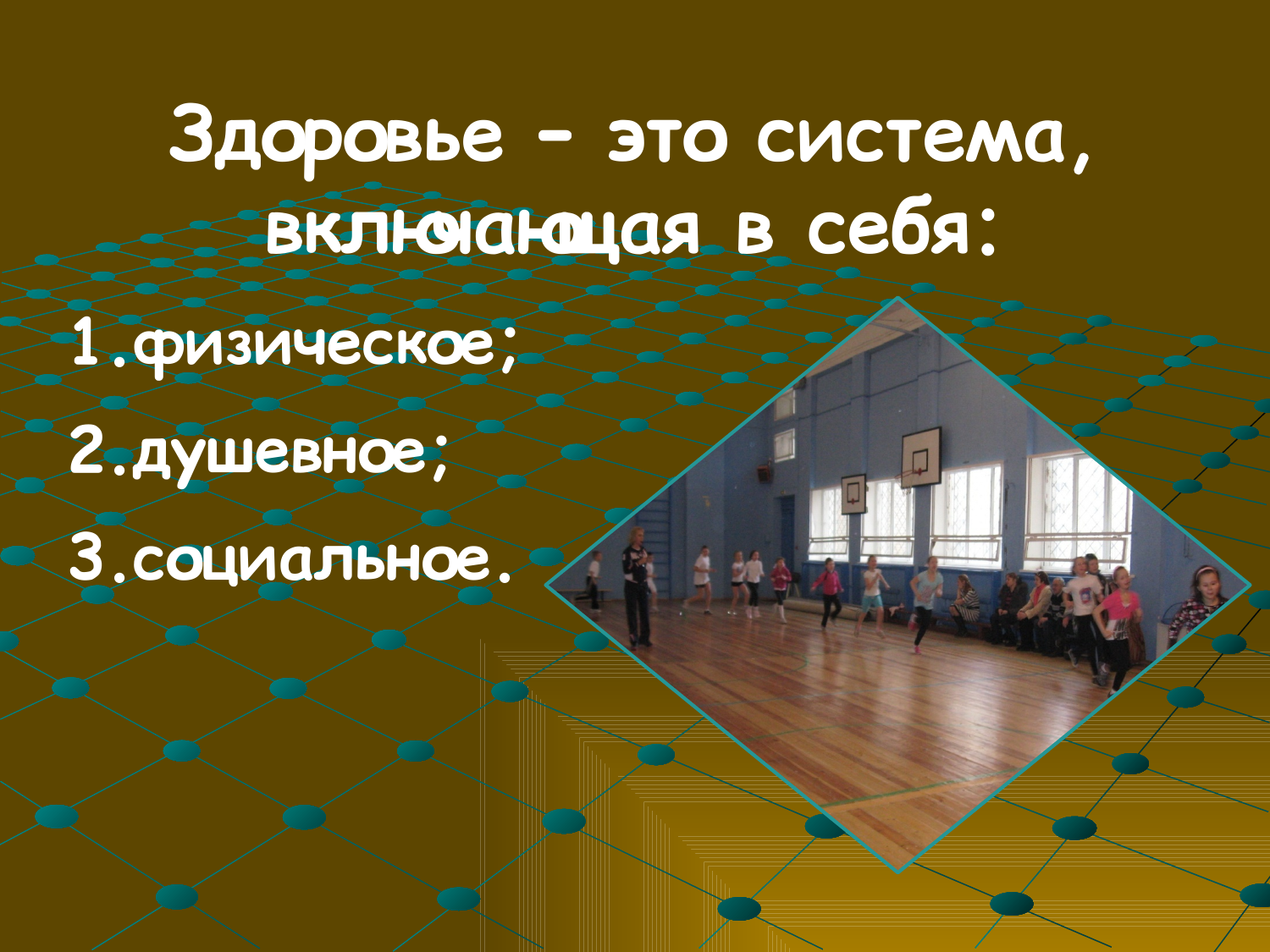

Здоровье – это система, включающая в себя:
физическое;
душевное;
социальное.